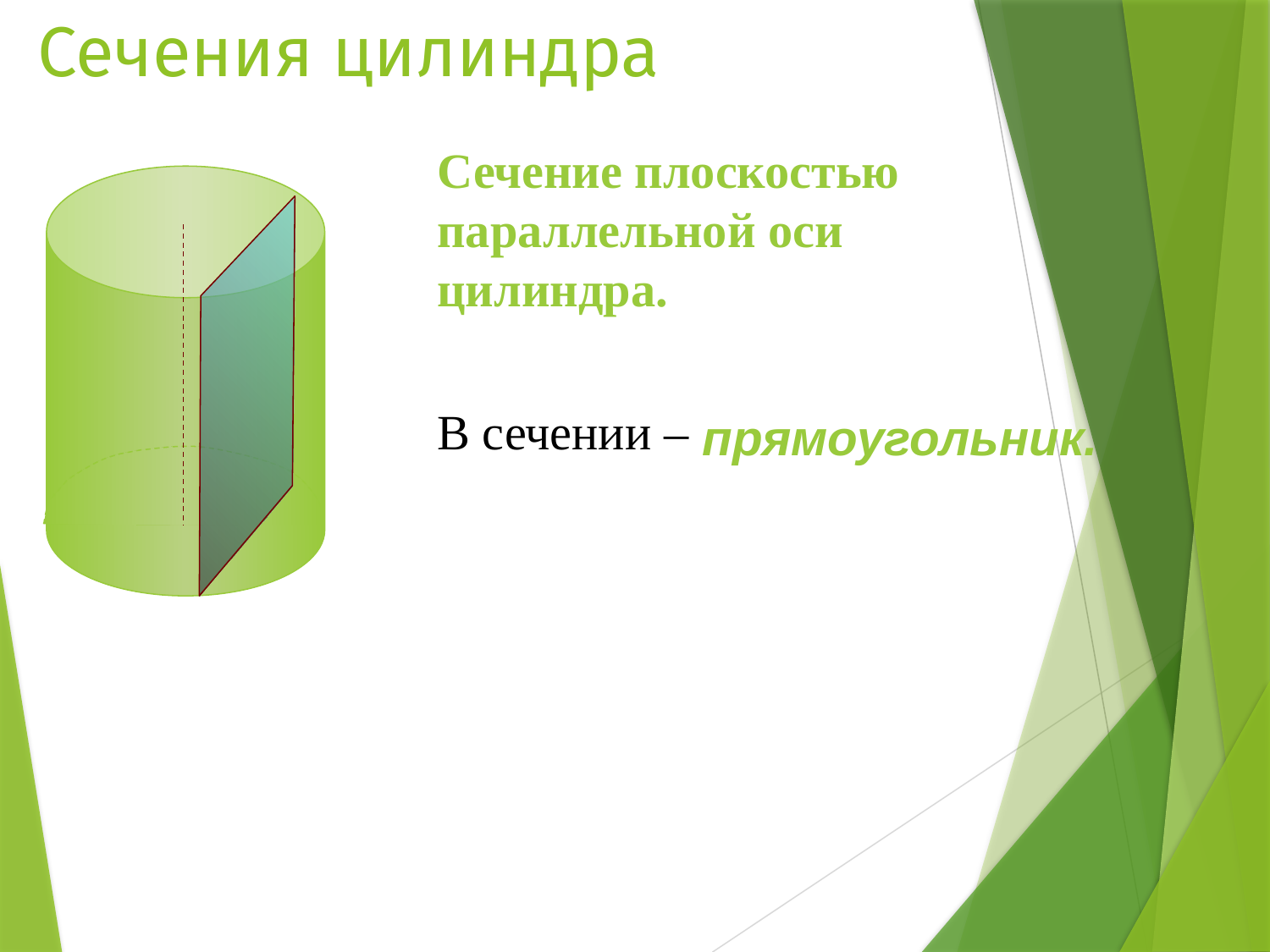

# Сечения цилиндра
Сечение плоскостью параллельной оси цилиндра.
В сечении –

прямоугольник.